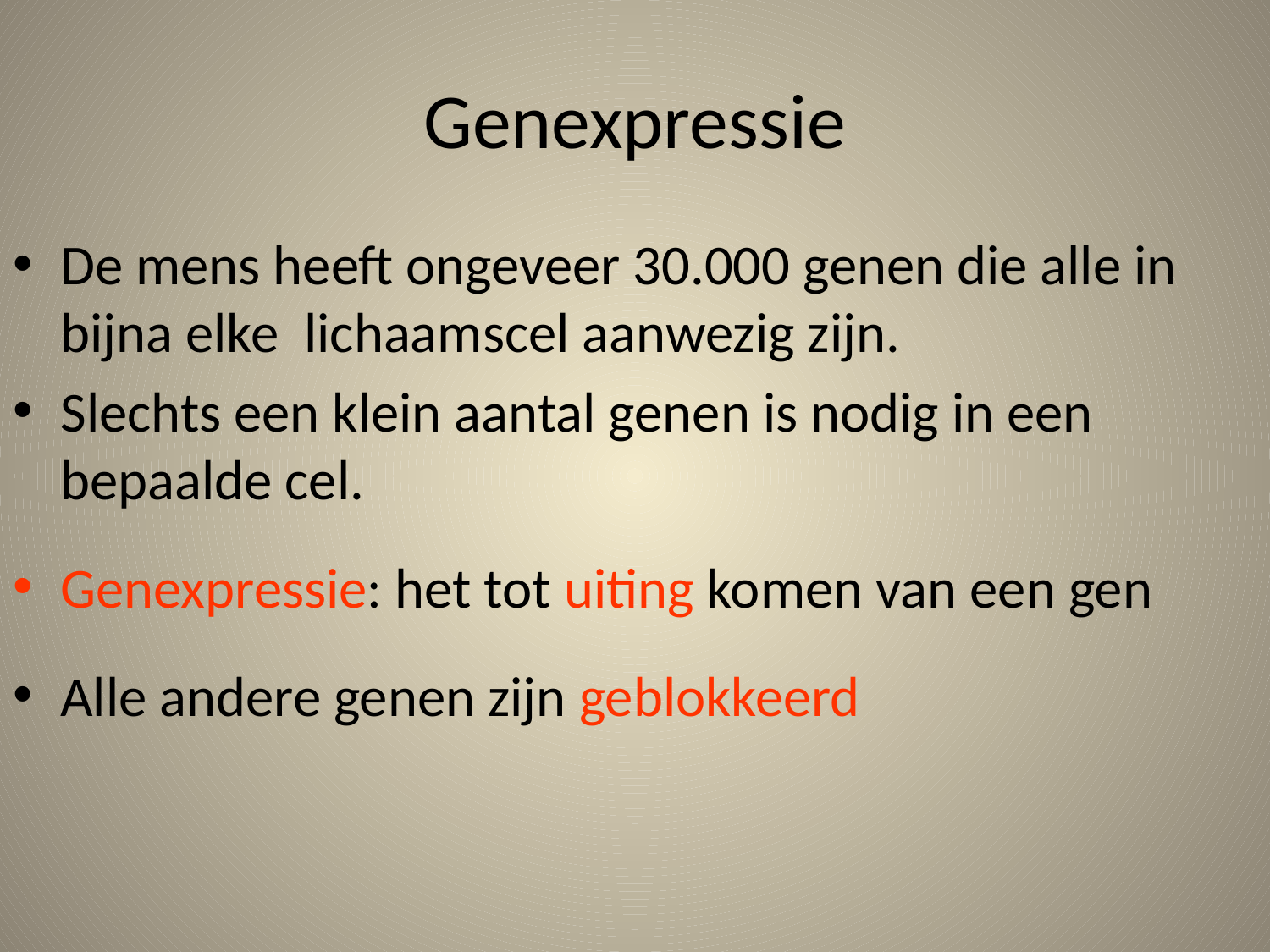

# Genexpressie
De mens heeft ongeveer 30.000 genen die alle in bijna elke  lichaamscel aanwezig zijn.
Slechts een klein aantal genen is nodig in een bepaalde cel.

Genexpressie: het tot uiting komen van een gen

Alle andere genen zijn geblokkeerd